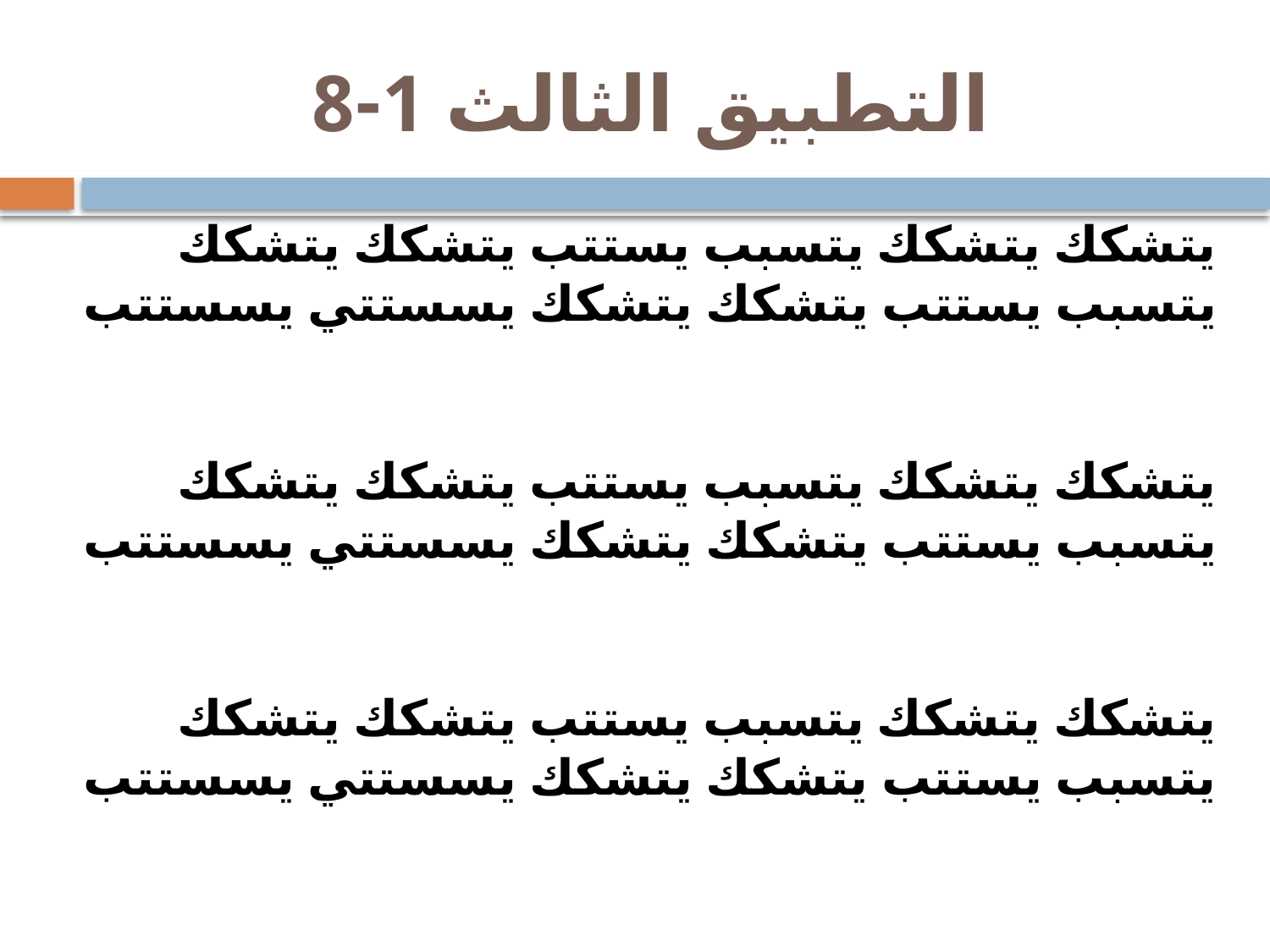

# التطبيق الثالث 1-8
يتشكك يتشكك يتسبب يستتب يتشكك يتشكك يتسبب يستتب يتشكك يتشكك يسستتي يسستتب 
يتشكك يتشكك يتسبب يستتب يتشكك يتشكك يتسبب يستتب يتشكك يتشكك يسستتي يسستتب 
يتشكك يتشكك يتسبب يستتب يتشكك يتشكك يتسبب يستتب يتشكك يتشكك يسستتي يسستتب